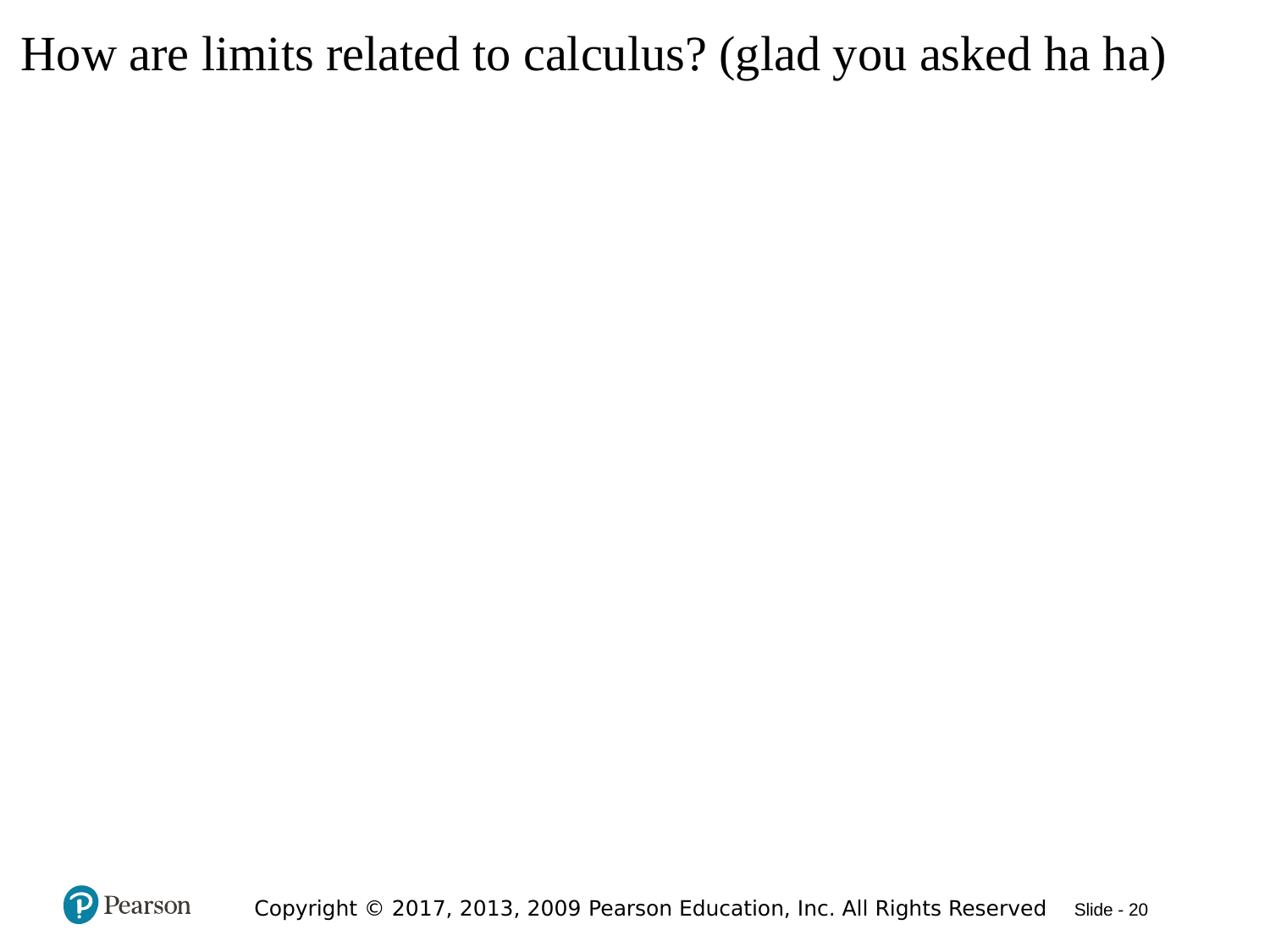

How are limits related to calculus? (glad you asked ha ha)